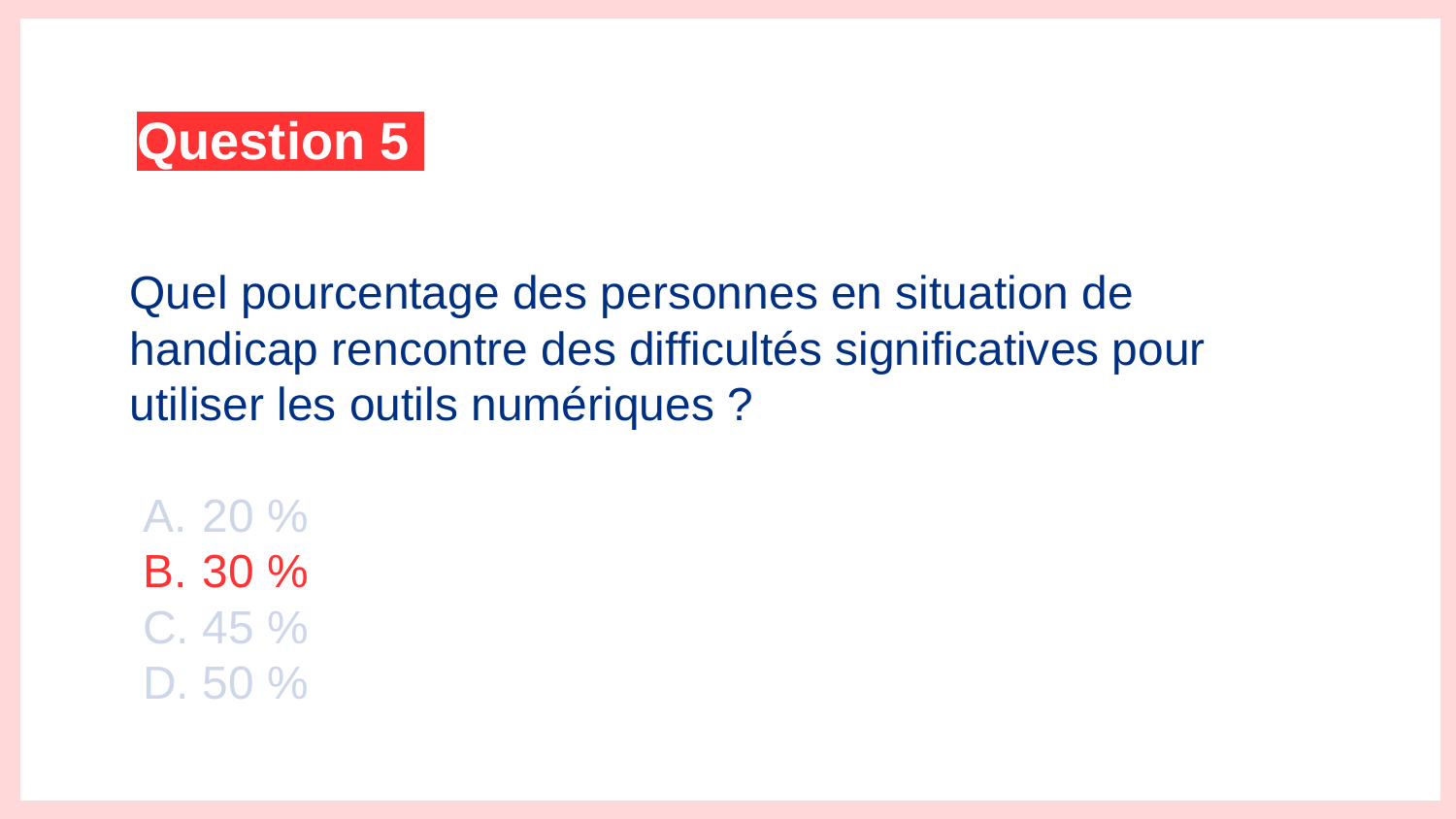

Question 5
Quel pourcentage des personnes en situation de handicap rencontre des difficultés significatives pour utiliser les outils numériques ?

20 %
30 %
45 %
50 %